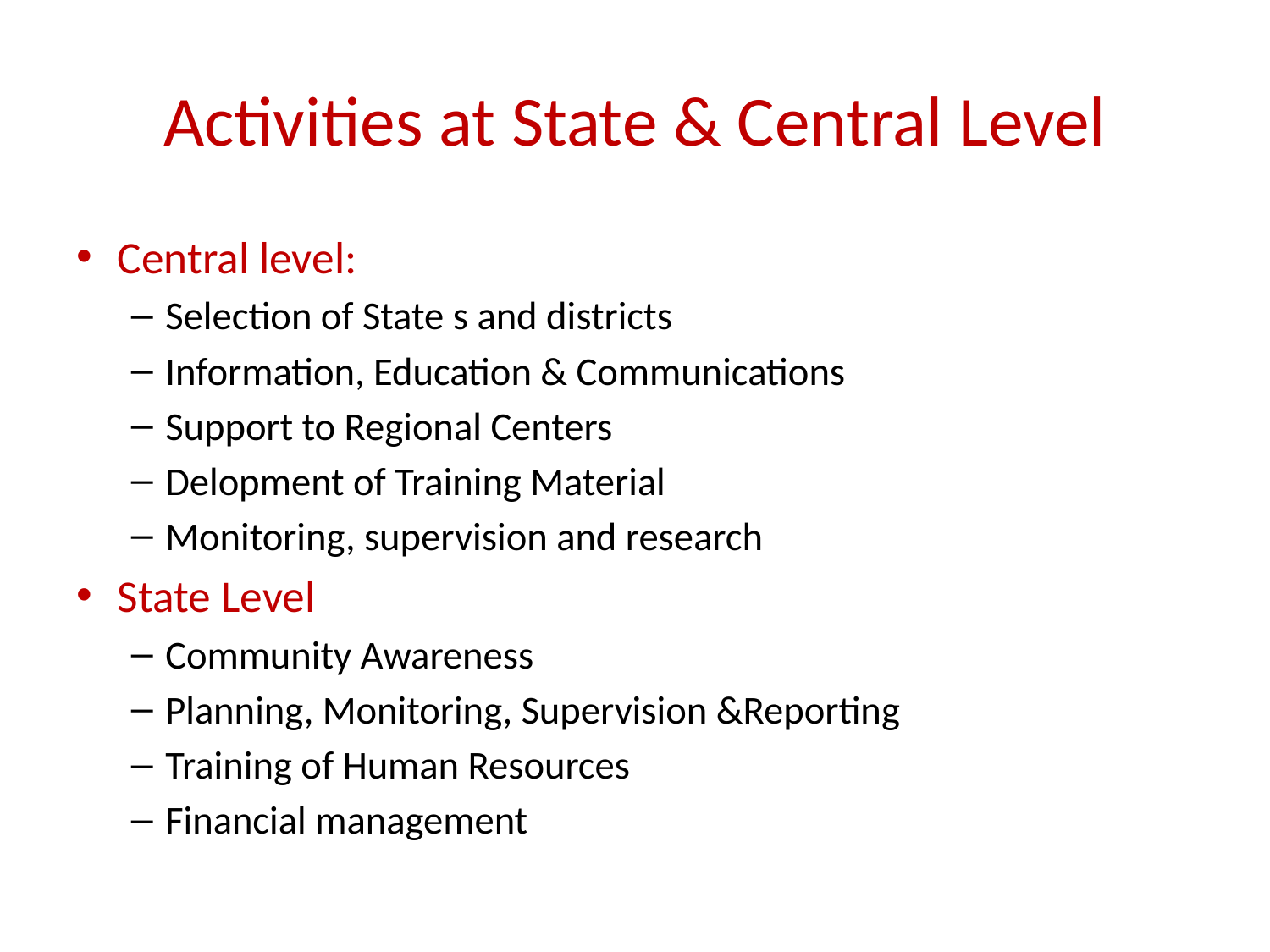

# Activities at State & Central Level
Central level:
Selection of State s and districts
Information, Education & Communications
Support to Regional Centers
Delopment of Training Material
Monitoring, supervision and research
State Level
Community Awareness
Planning, Monitoring, Supervision &Reporting
Training of Human Resources
Financial management